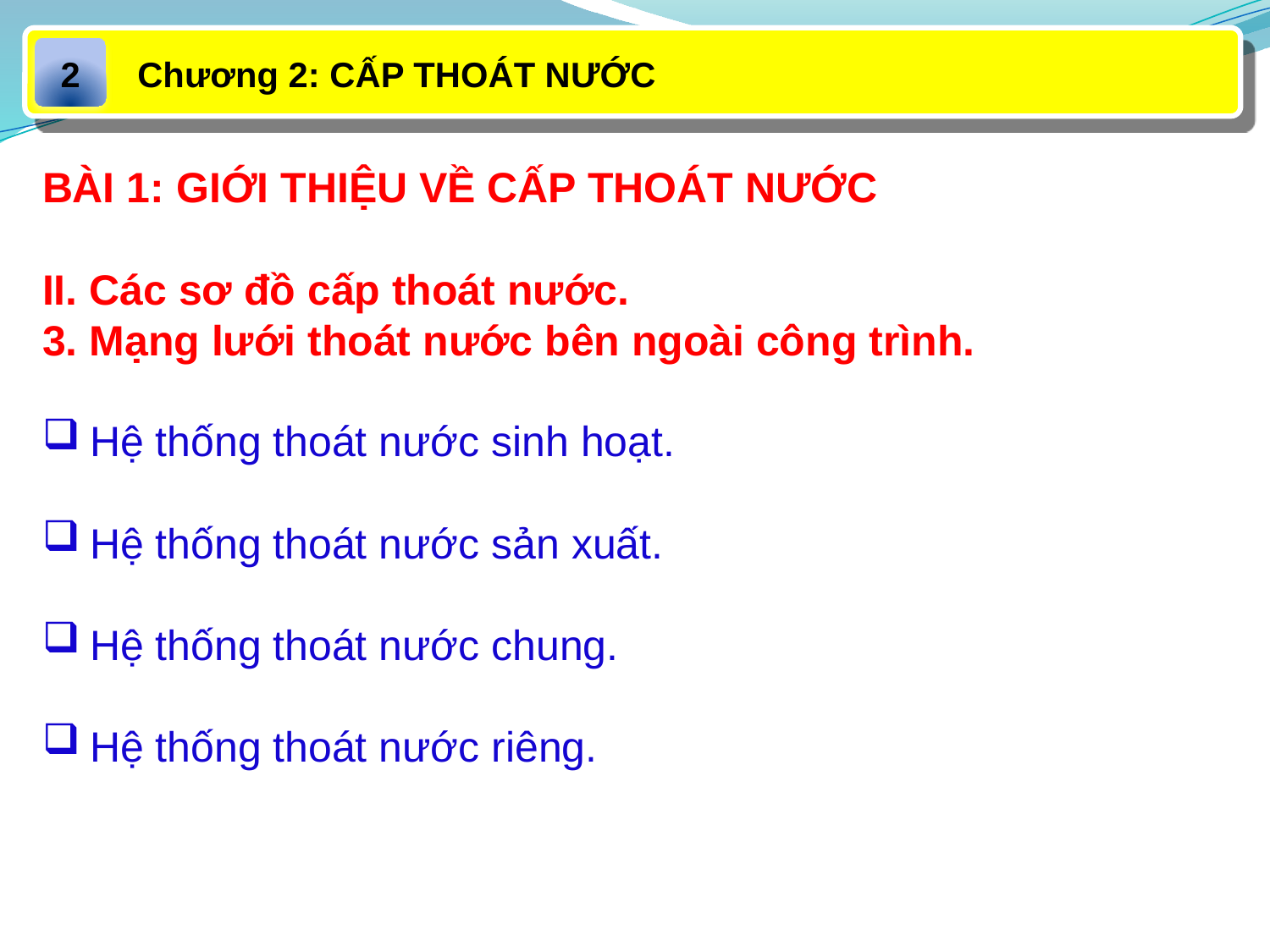

Chương 2: CẤP THOÁT NƯỚC
2

BÀI 1: GIỚI THIỆU VỀ CẤP THOÁT NƯỚC

II. Các sơ đồ cấp thoát nước.
3. Mạng lưới thoát nước bên ngoài công trình.

Hệ thống thoát nước sinh hoạt.

Hệ thống thoát nước sản xuất.

Hệ thống thoát nước chung.

Hệ thống thoát nước riêng.